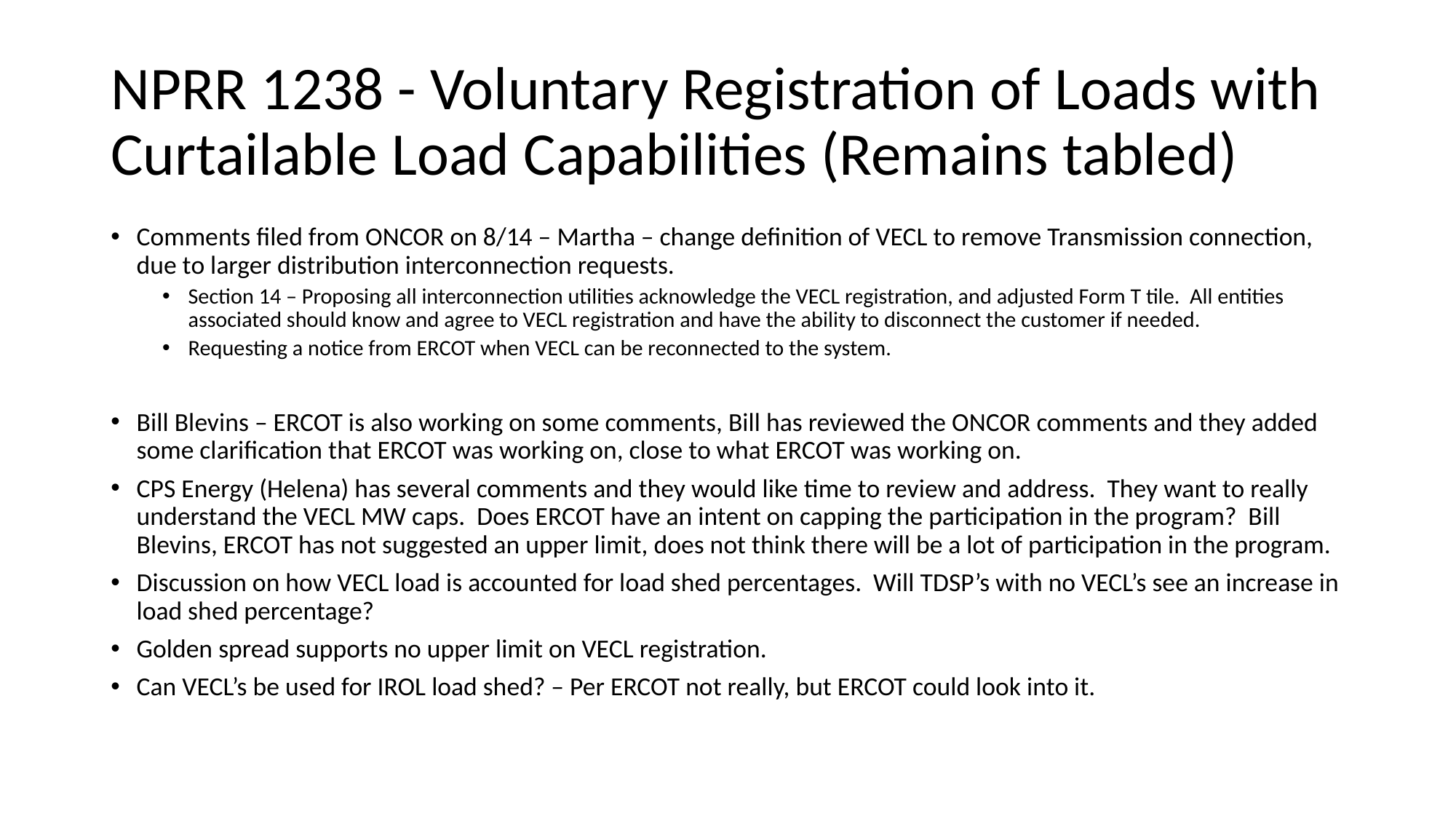

# NPRR 1238 - Voluntary Registration of Loads with Curtailable Load Capabilities (Remains tabled)
Comments filed from ONCOR on 8/14 – Martha – change definition of VECL to remove Transmission connection, due to larger distribution interconnection requests.
Section 14 – Proposing all interconnection utilities acknowledge the VECL registration, and adjusted Form T tile.  All entities associated should know and agree to VECL registration and have the ability to disconnect the customer if needed.
Requesting a notice from ERCOT when VECL can be reconnected to the system.

Bill Blevins – ERCOT is also working on some comments, Bill has reviewed the ONCOR comments and they added some clarification that ERCOT was working on, close to what ERCOT was working on.
CPS Energy (Helena) has several comments and they would like time to review and address.  They want to really understand the VECL MW caps.  Does ERCOT have an intent on capping the participation in the program?  Bill Blevins, ERCOT has not suggested an upper limit, does not think there will be a lot of participation in the program.
Discussion on how VECL load is accounted for load shed percentages.  Will TDSP’s with no VECL’s see an increase in load shed percentage?
Golden spread supports no upper limit on VECL registration.
Can VECL’s be used for IROL load shed? – Per ERCOT not really, but ERCOT could look into it.